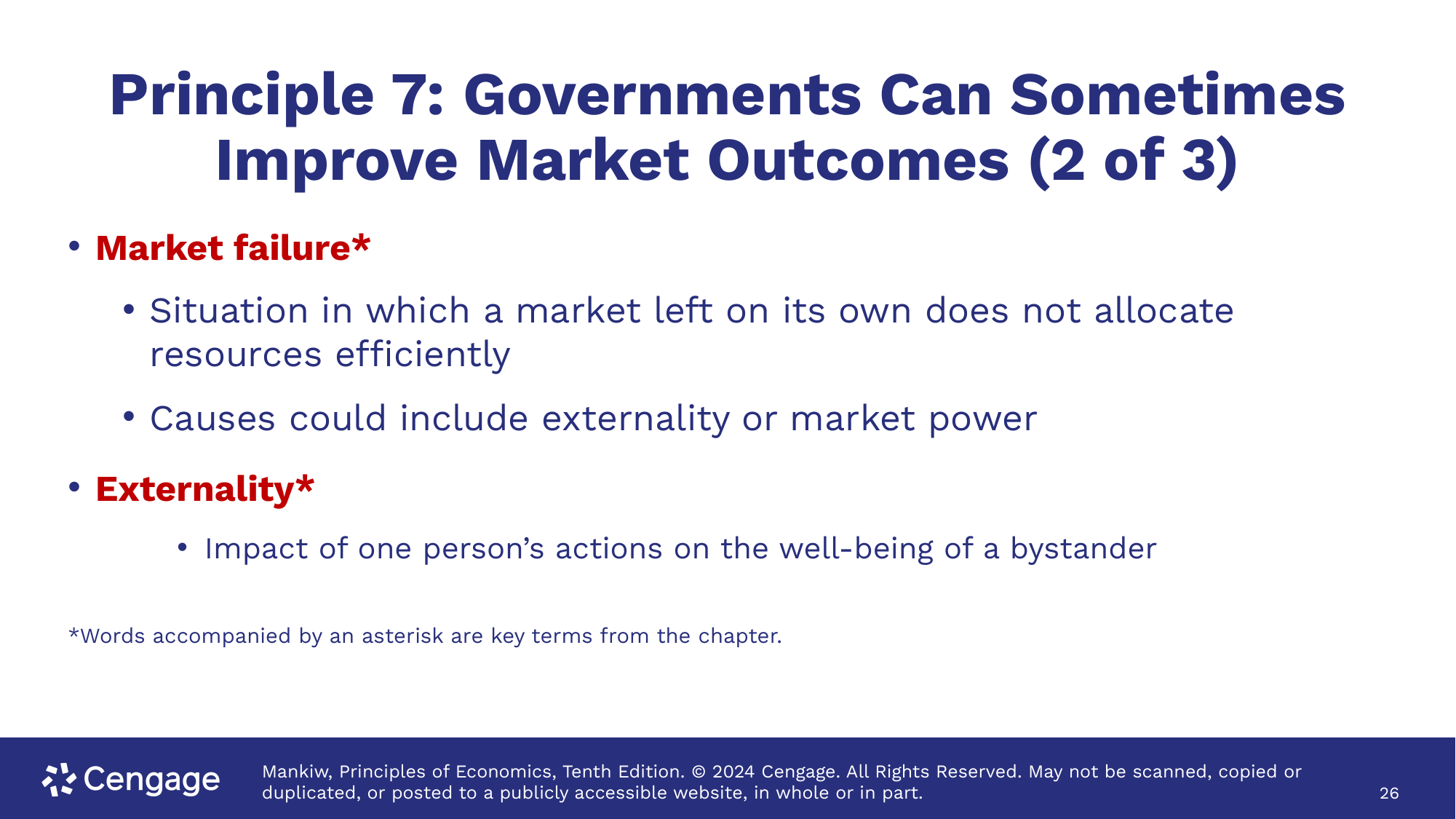

# Principle 7: Governments Can Sometimes Improve Market Outcomes (2 of 3)
Market failure*
Situation in which a market left on its own does not allocate resources efficiently
Causes could include externality or market power
Externality*
Impact of one person’s actions on the well-being of a bystander
*Words accompanied by an asterisk are key terms from the chapter.